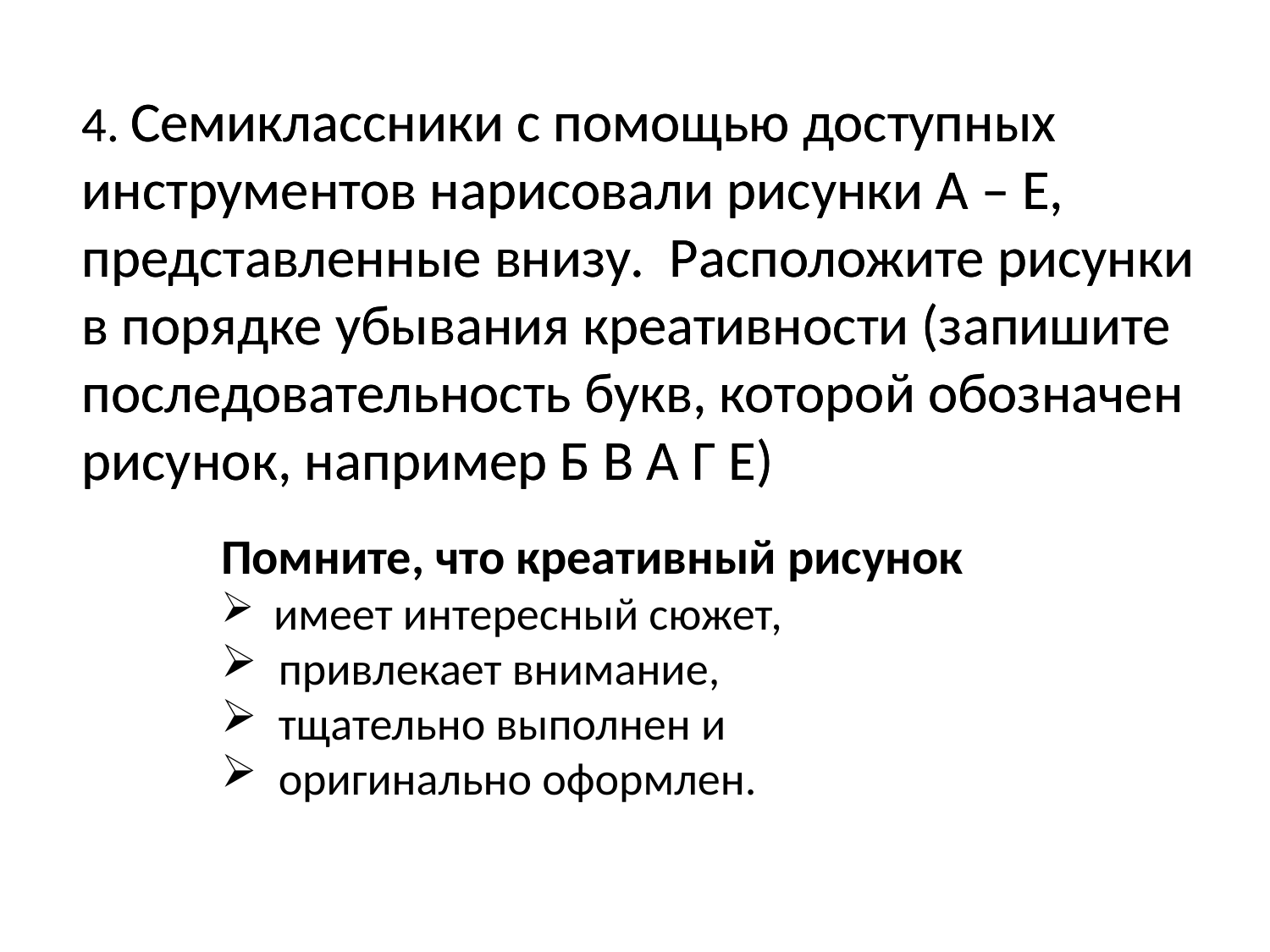

4. Семиклассники с помощью доступных инструментов нарисовали рисунки А – Е, представленные внизу.  Расположите рисунки в порядке убывания креативности (запишите последовательность букв, которой обозначен рисунок, например Б В А Г Е)
4. Семиклассники с помощью доступных инструментов нарисовали рисунки А – Е, представленные внизу.  Расположите рисунки в порядке убывания креативности (запишите последовательность букв, которой обозначен рисунок, например Б В А Г Е)
Помните, что креативный рисунок
  имеет интересный сюжет,
  привлекает внимание,
  тщательно выполнен и
  оригинально оформлен.